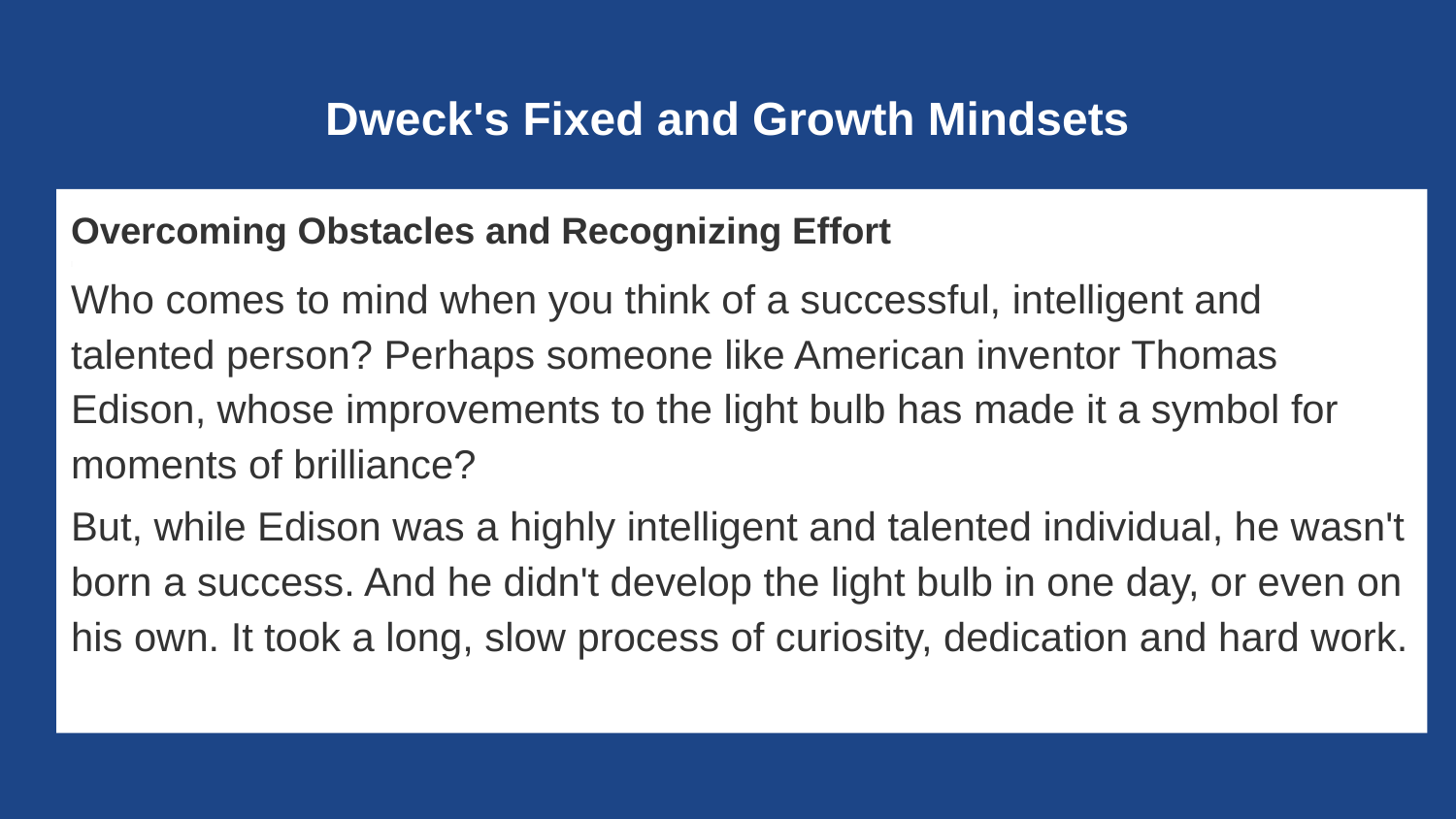

# Dweck's Fixed and Growth Mindsets

Overcoming Obstacles and Recognizing Effort

Who comes to mind when you think of a successful, intelligent and talented person? Perhaps someone like American inventor Thomas Edison, whose improvements to the light bulb has made it a symbol for moments of brilliance?
But, while Edison was a highly intelligent and talented individual, he wasn't born a success. And he didn't develop the light bulb in one day, or even on his own. It took a long, slow process of curiosity, dedication and hard work.